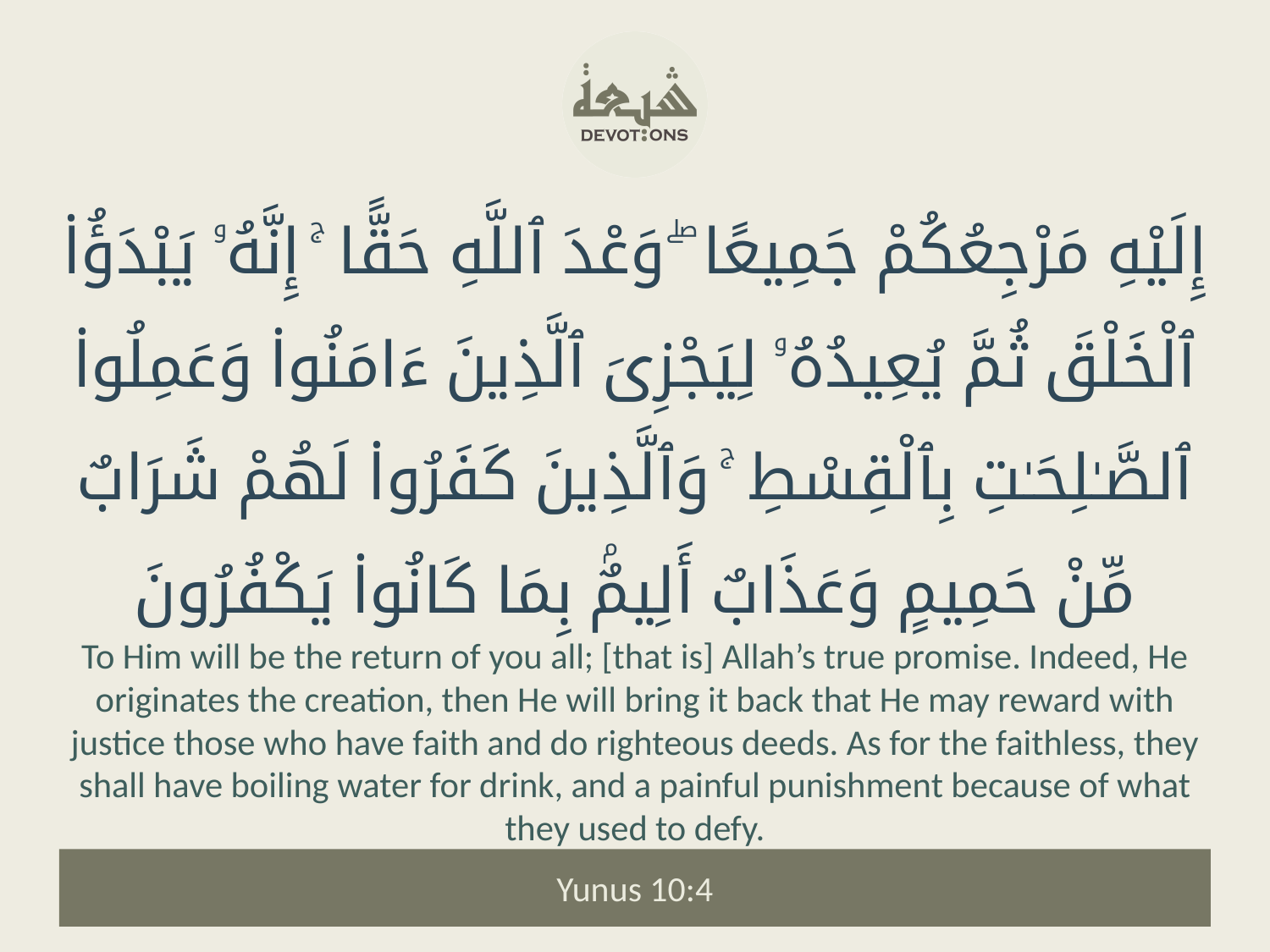

إِلَيْهِ مَرْجِعُكُمْ جَمِيعًا ۖ وَعْدَ ٱللَّهِ حَقًّا ۚ إِنَّهُۥ يَبْدَؤُا۟ ٱلْخَلْقَ ثُمَّ يُعِيدُهُۥ لِيَجْزِىَ ٱلَّذِينَ ءَامَنُوا۟ وَعَمِلُوا۟ ٱلصَّـٰلِحَـٰتِ بِٱلْقِسْطِ ۚ وَٱلَّذِينَ كَفَرُوا۟ لَهُمْ شَرَابٌ مِّنْ حَمِيمٍ وَعَذَابٌ أَلِيمٌۢ بِمَا كَانُوا۟ يَكْفُرُونَ
To Him will be the return of you all; [that is] Allah’s true promise. Indeed, He originates the creation, then He will bring it back that He may reward with justice those who have faith and do righteous deeds. As for the faithless, they shall have boiling water for drink, and a painful punishment because of what they used to defy.
Yunus 10:4